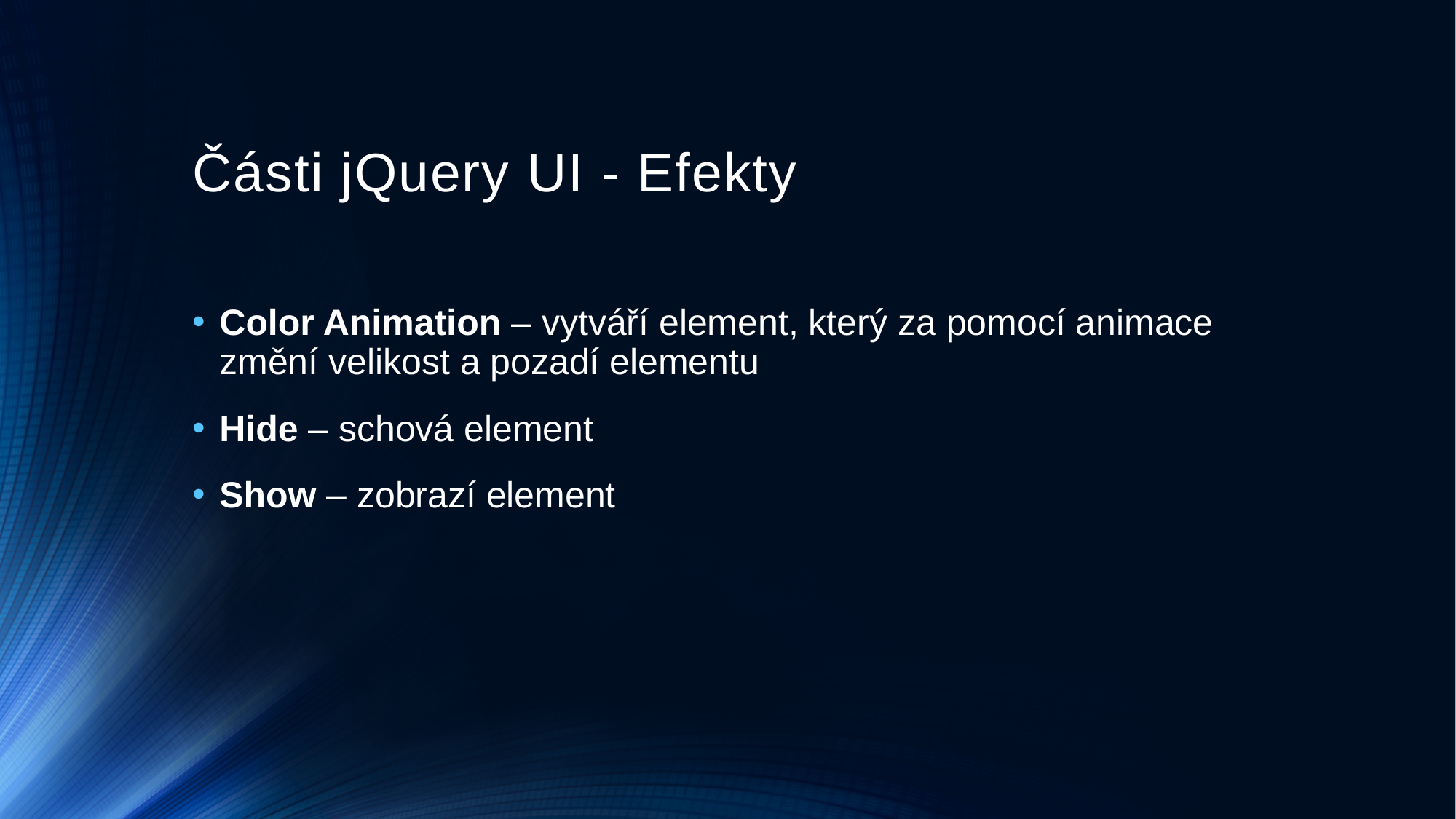

# Části jQuery UI - Efekty

Color Animation – vytváří element, který za pomocí animace změní velikost a pozadí elementu
Hide – schová element
Show – zobrazí element